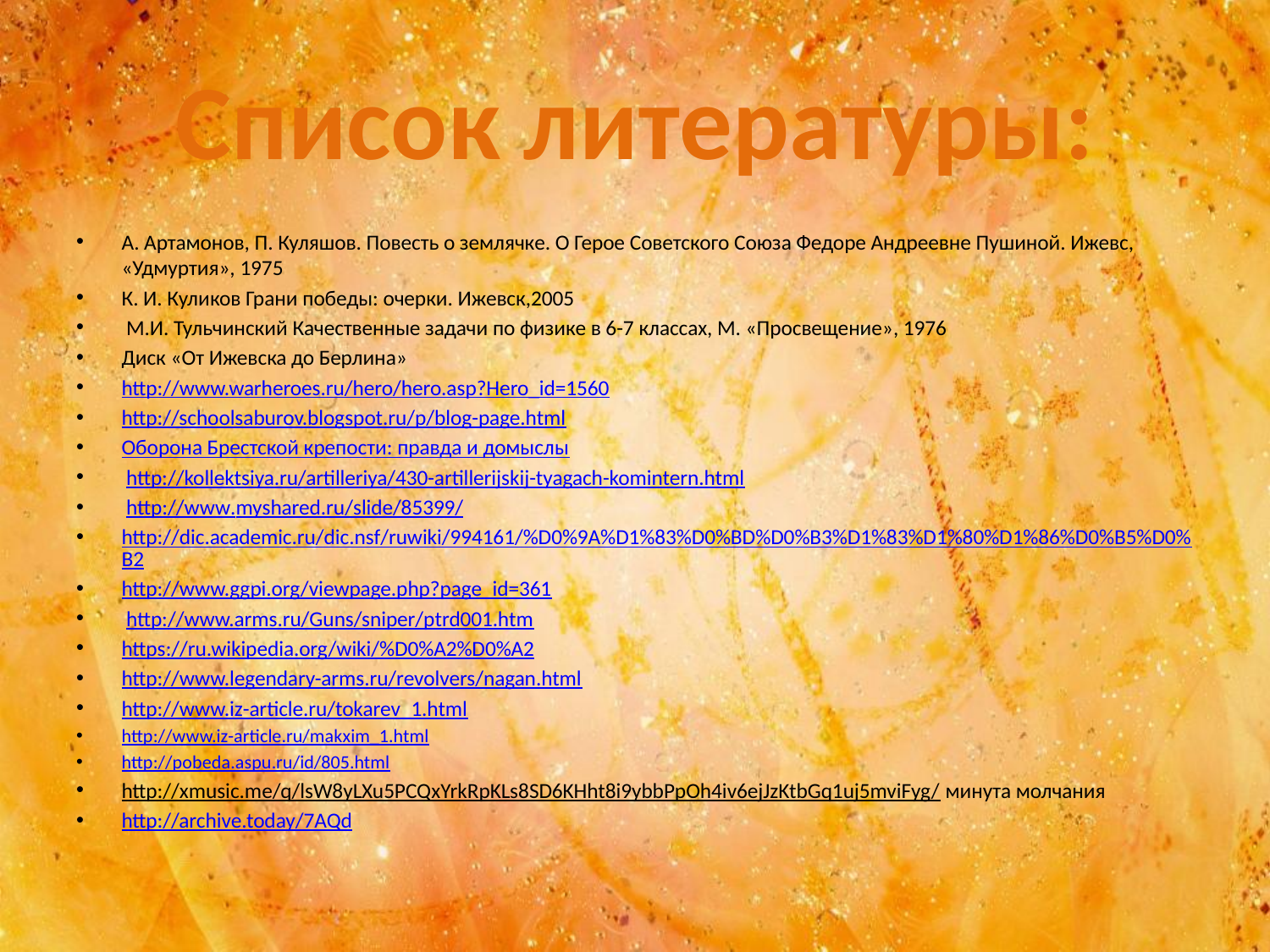

# Список литературы:
А. Артамонов, П. Куляшов. Повесть о землячке. О Герое Советского Союза Федоре Андреевне Пушиной. Ижевс, «Удмуртия», 1975
К. И. Куликов Грани победы: очерки. Ижевск,2005
 М.И. Тульчинский Качественные задачи по физике в 6-7 классах, М. «Просвещение», 1976
Диск «От Ижевска до Берлина»
http://www.warheroes.ru/hero/hero.asp?Hero_id=1560
http://schoolsaburov.blogspot.ru/p/blog-page.html
Оборона Брестской крепости: правда и домыслы
 http://kollektsiya.ru/artilleriya/430-artillerijskij-tyagach-komintern.html
 http://www.myshared.ru/slide/85399/
http://dic.academic.ru/dic.nsf/ruwiki/994161/%D0%9A%D1%83%D0%BD%D0%B3%D1%83%D1%80%D1%86%D0%B5%D0%B2
http://www.ggpi.org/viewpage.php?page_id=361
 http://www.arms.ru/Guns/sniper/ptrd001.htm
https://ru.wikipedia.org/wiki/%D0%A2%D0%A2
http://www.legendary-arms.ru/revolvers/nagan.html
http://www.iz-article.ru/tokarev_1.html
http://www.iz-article.ru/makxim_1.html
http://pobeda.aspu.ru/id/805.html
http://xmusic.me/q/lsW8yLXu5PCQxYrkRpKLs8SD6KHht8i9ybbPpOh4iv6ejJzKtbGq1uj5mviFyg/ минута молчания
http://archive.today/7AQd